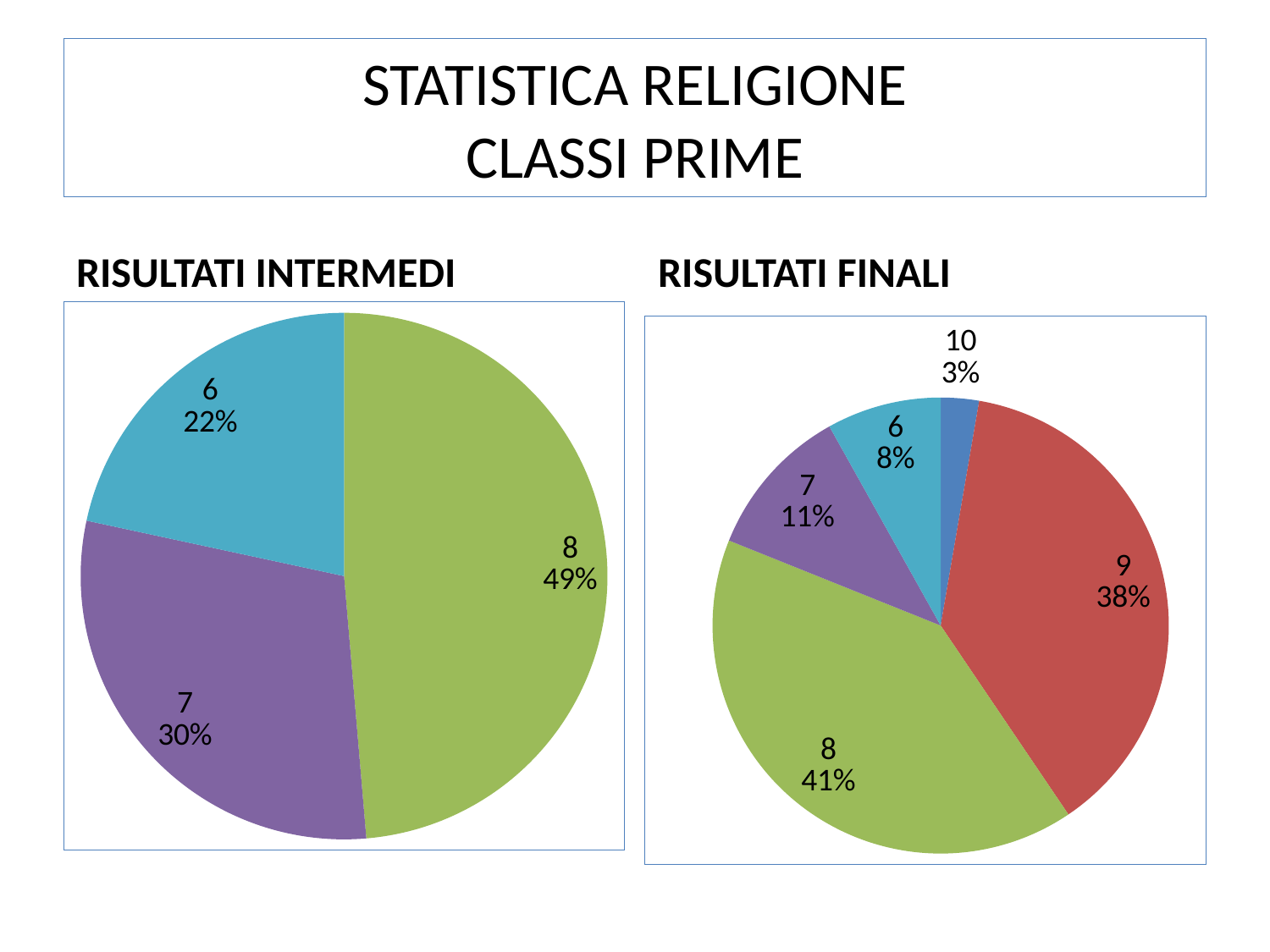

# STATISTICA RELIGIONE CLASSI PRIME
RISULTATI INTERMEDI
RISULTATI FINALI

### Chart

| Category | C.PRIME |
|---|---|
| 10 | 0.0 |
| 9 | 0.0 |
| 8 | 18.0 |
| 7 | 11.0 |
| 6 | 8.0 |
| 5 | 0.0 |

### Chart

| Category | C.PRIME |
|---|---|
| 10 | 1.0 |
| 9 | 14.0 |
| 8 | 15.0 |
| 7 | 4.0 |
| 6 | 3.0 |
| 5 | 0.0 |